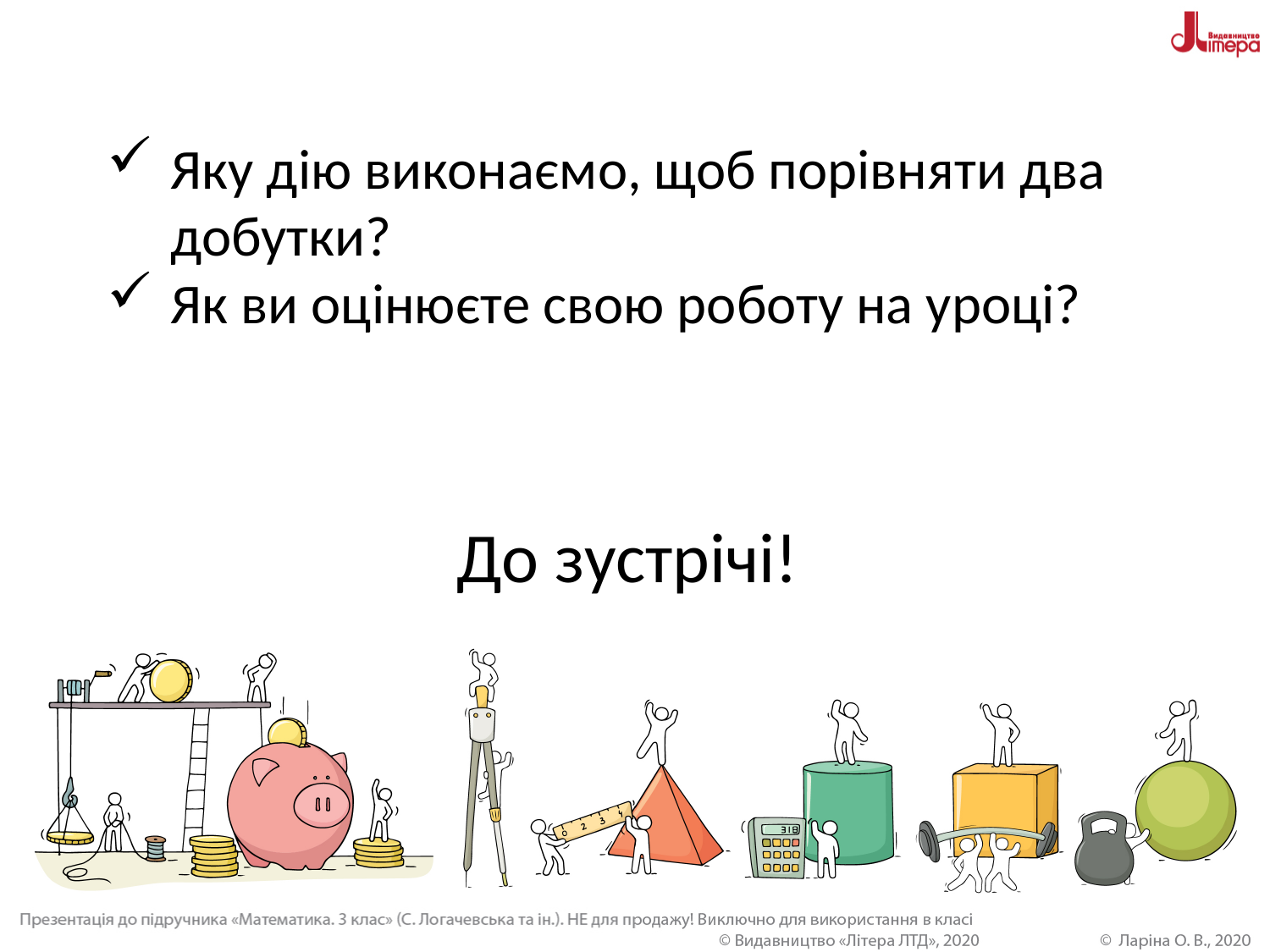

Яку дію виконаємо, щоб порівняти два добутки?
Як ви оцінюєте свою роботу на уроці?
До зустрічі!